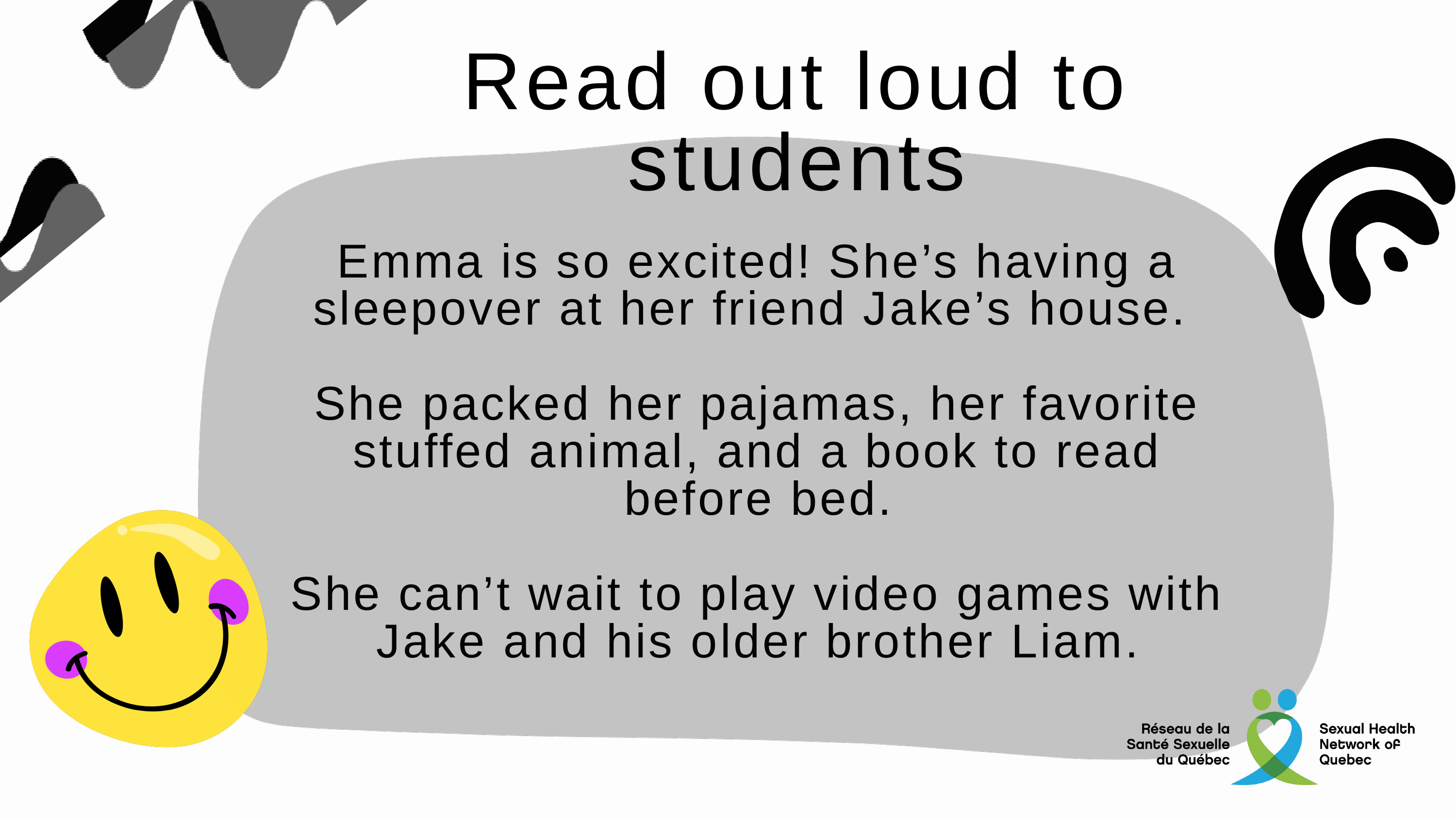

Read out loud to students

Emma is so excited! She’s having a sleepover at her friend Jake’s house.

She packed her pajamas, her favorite stuffed animal, and a book to read before bed.

She can’t wait to play video games with Jake and his older brother Liam.